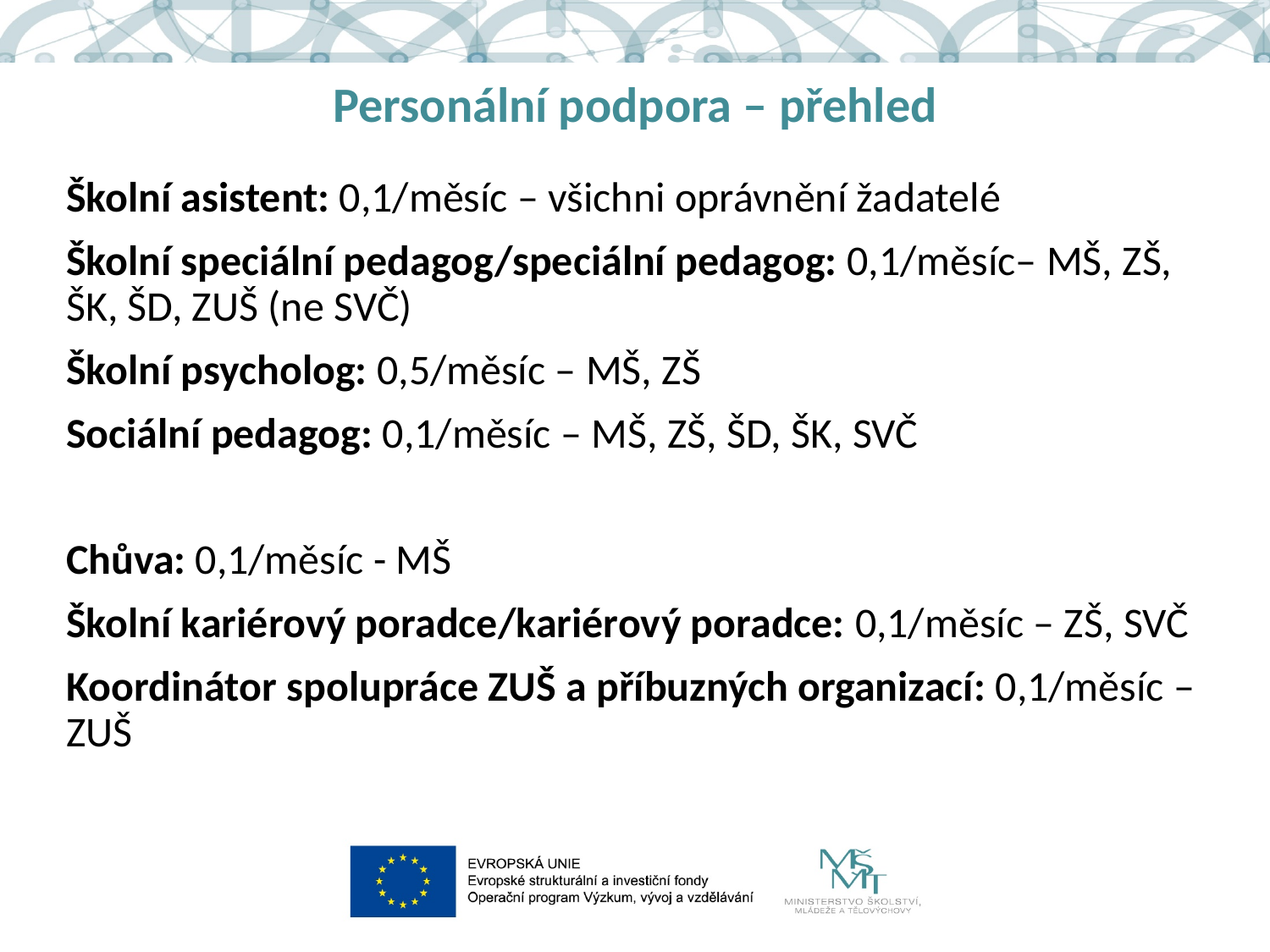

# Personální podpora – přehled
Školní asistent: 0,1/měsíc – všichni oprávnění žadatelé
Školní speciální pedagog/speciální pedagog: 0,1/měsíc– MŠ, ZŠ, ŠK, ŠD, ZUŠ (ne SVČ)
Školní psycholog: 0,5/měsíc – MŠ, ZŠ
Sociální pedagog: 0,1/měsíc – MŠ, ZŠ, ŠD, ŠK, SVČ

Chůva: 0,1/měsíc - MŠ
Školní kariérový poradce/kariérový poradce: 0,1/měsíc – ZŠ, SVČ
Koordinátor spolupráce ZUŠ a příbuzných organizací: 0,1/měsíc – ZUŠ